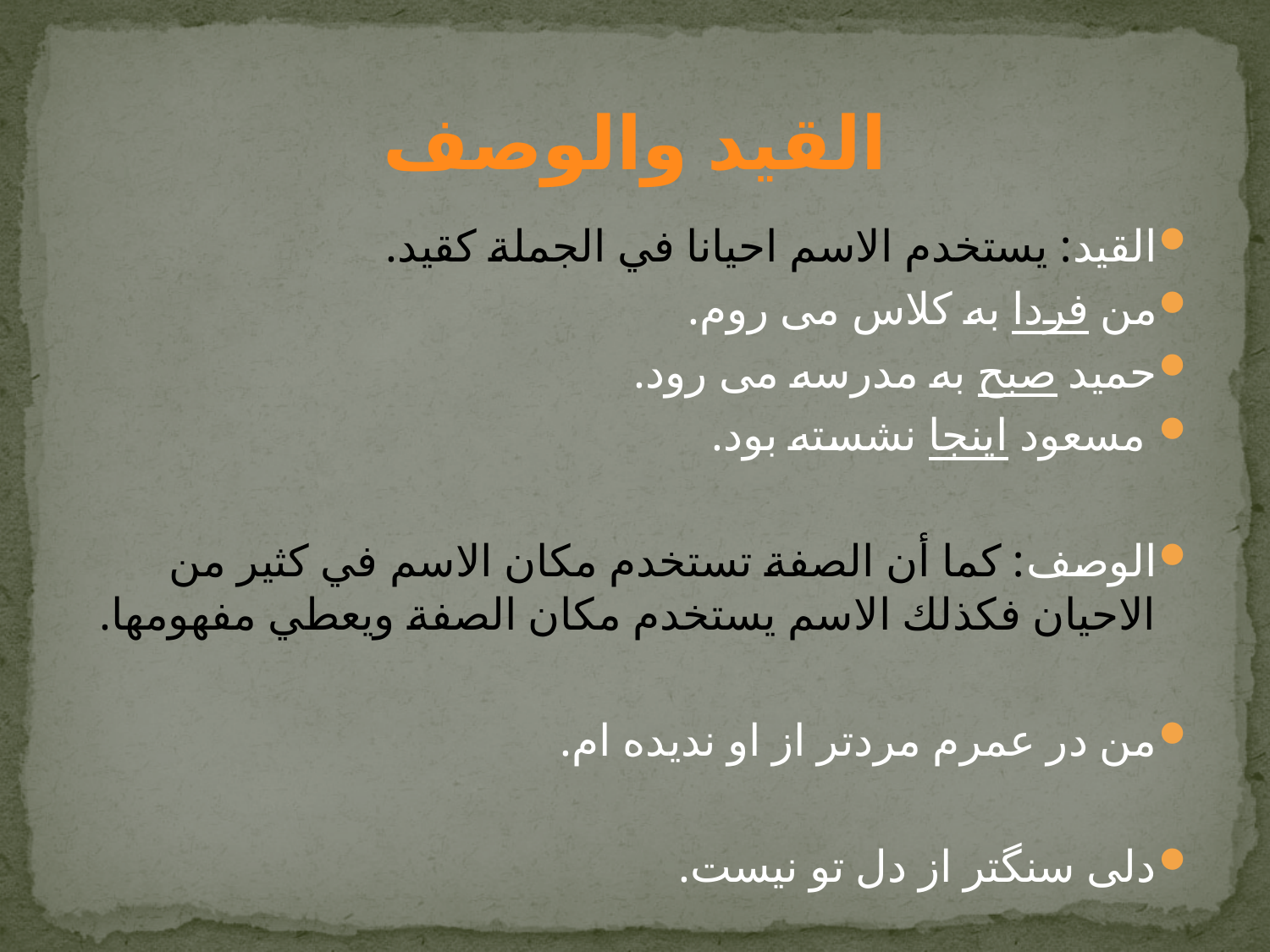

# القيد والوصف
القيد: يستخدم الاسم احيانا في الجملة كقيد.
من فردا به كلاس مى روم.
حميد صبح به مدرسه مى رود.
 مسعود اینجا نشسته بود.

الوصف: كما أن الصفة تستخدم مكان الاسم في كثير من الاحيان فكذلك الاسم يستخدم مكان الصفة ويعطي مفهومها.

من در عمرم مردتر از او ندیده ام.

دلی سنگتر از دل تو نیست.